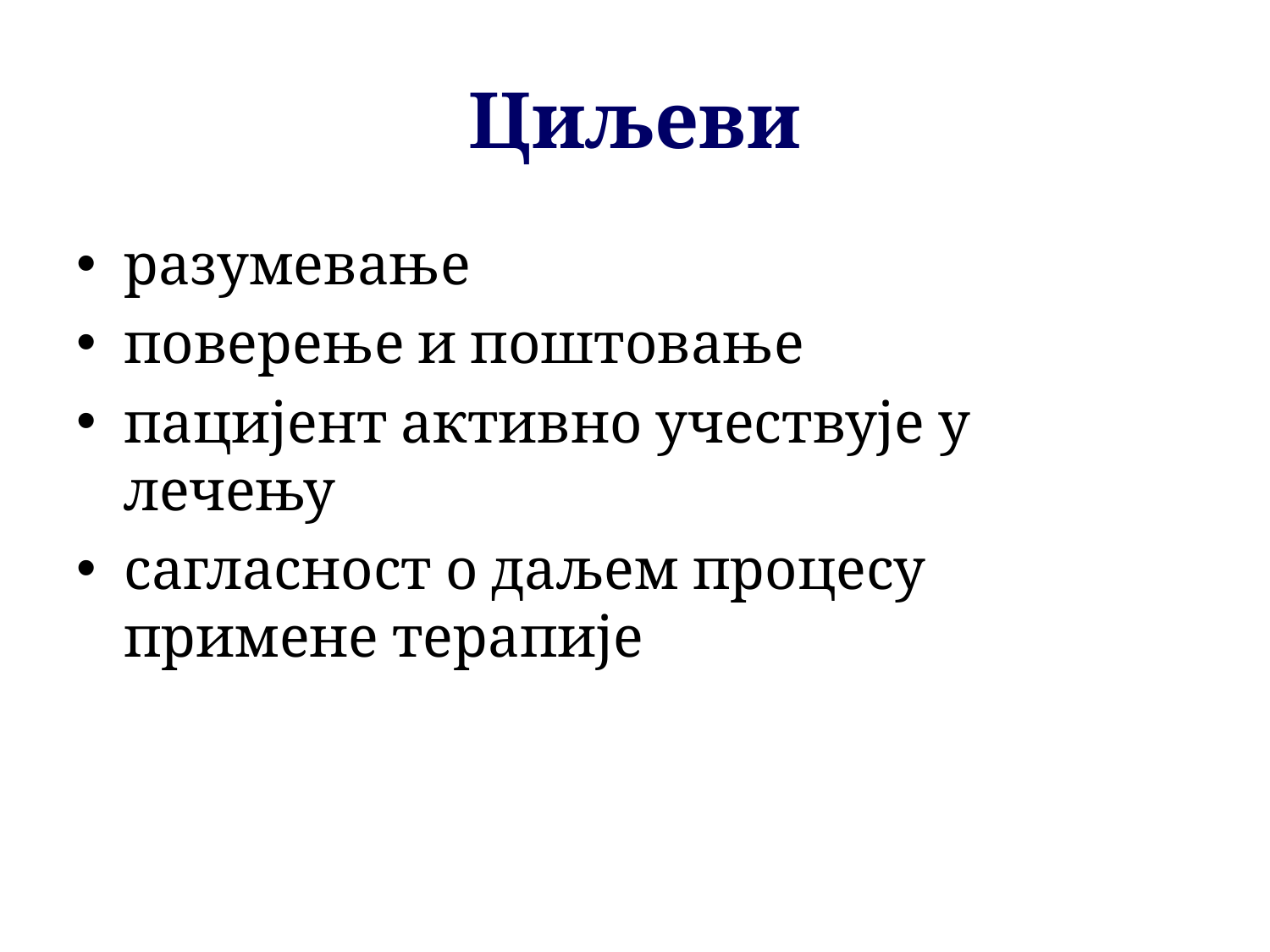

# Циљеви
разумевање
поверење и поштовање
пацијент активно учествује у лечењу
сагласност о даљем процесу примене терапије